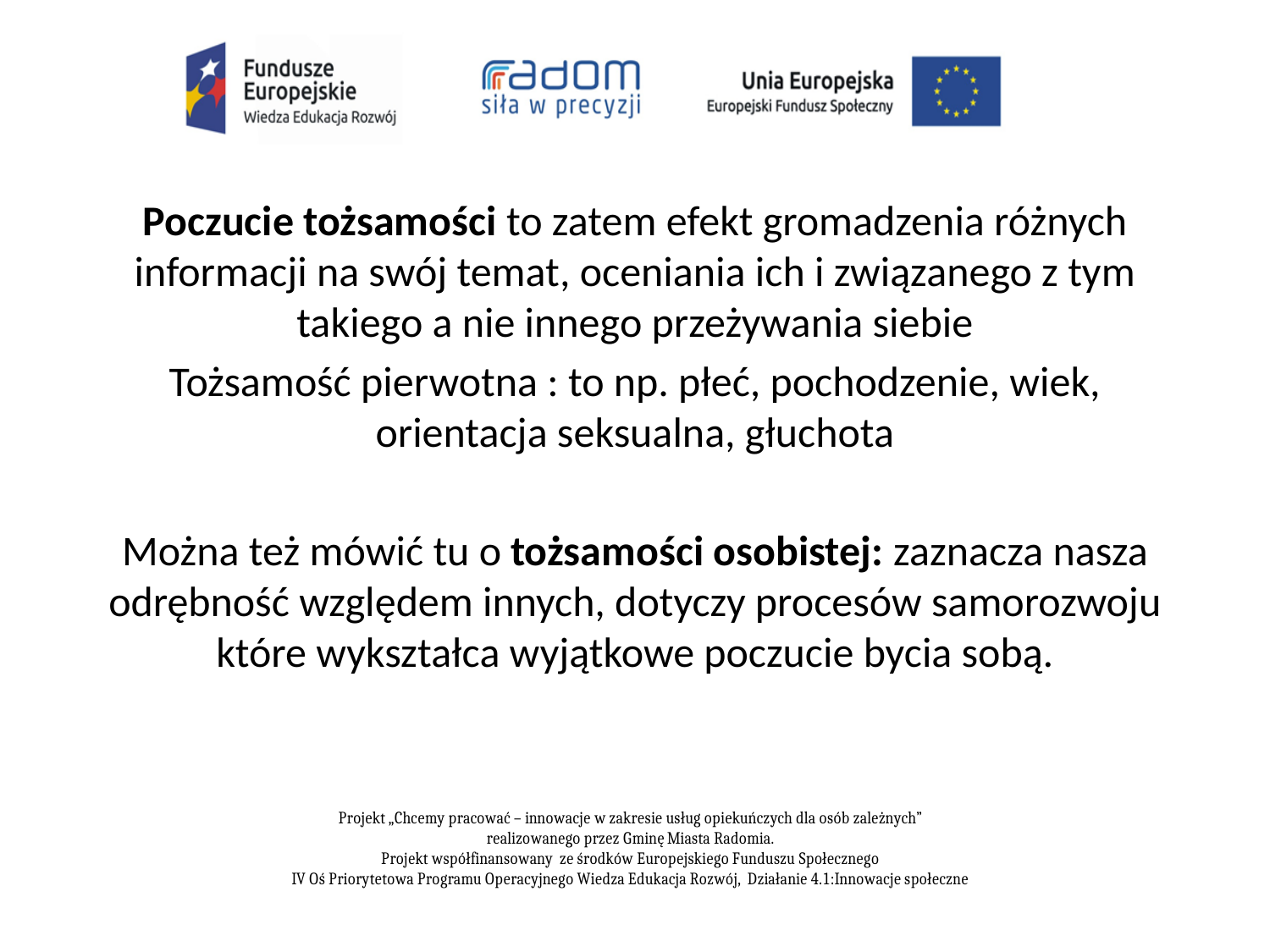

Poczucie tożsamości to zatem efekt gromadzenia różnych informacji na swój temat, oceniania ich i związanego z tym takiego a nie innego przeżywania siebie
Tożsamość pierwotna : to np. płeć, pochodzenie, wiek, orientacja seksualna, głuchota

Można też mówić tu o tożsamości osobistej: zaznacza nasza odrębność względem innych, dotyczy procesów samorozwoju które wykształca wyjątkowe poczucie bycia sobą.